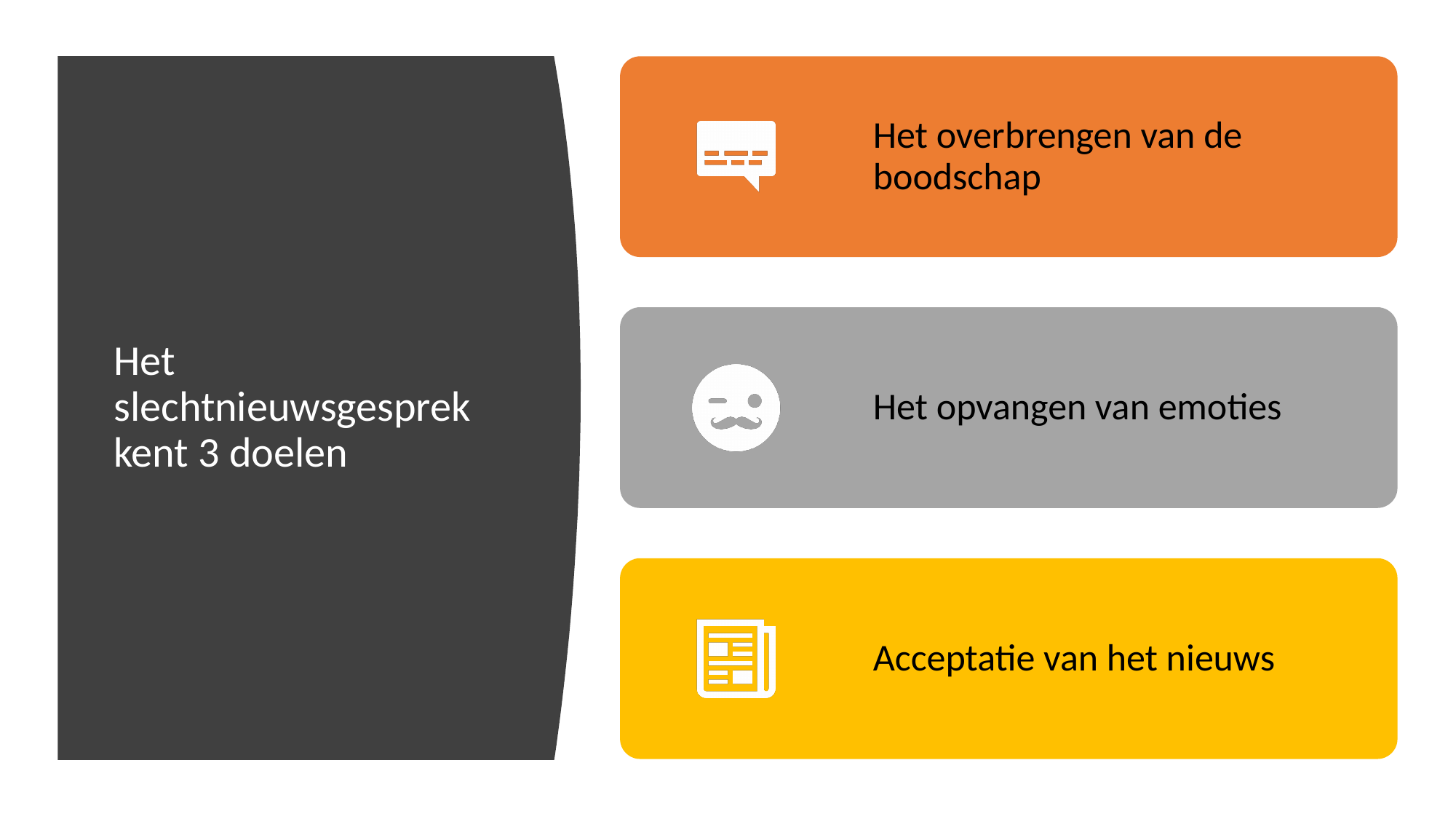

Het overbrengen van de boodschap
Het opvangen van emoties
Acceptatie van het nieuws

# Het slechtnieuwsgesprek kent 3 doelen